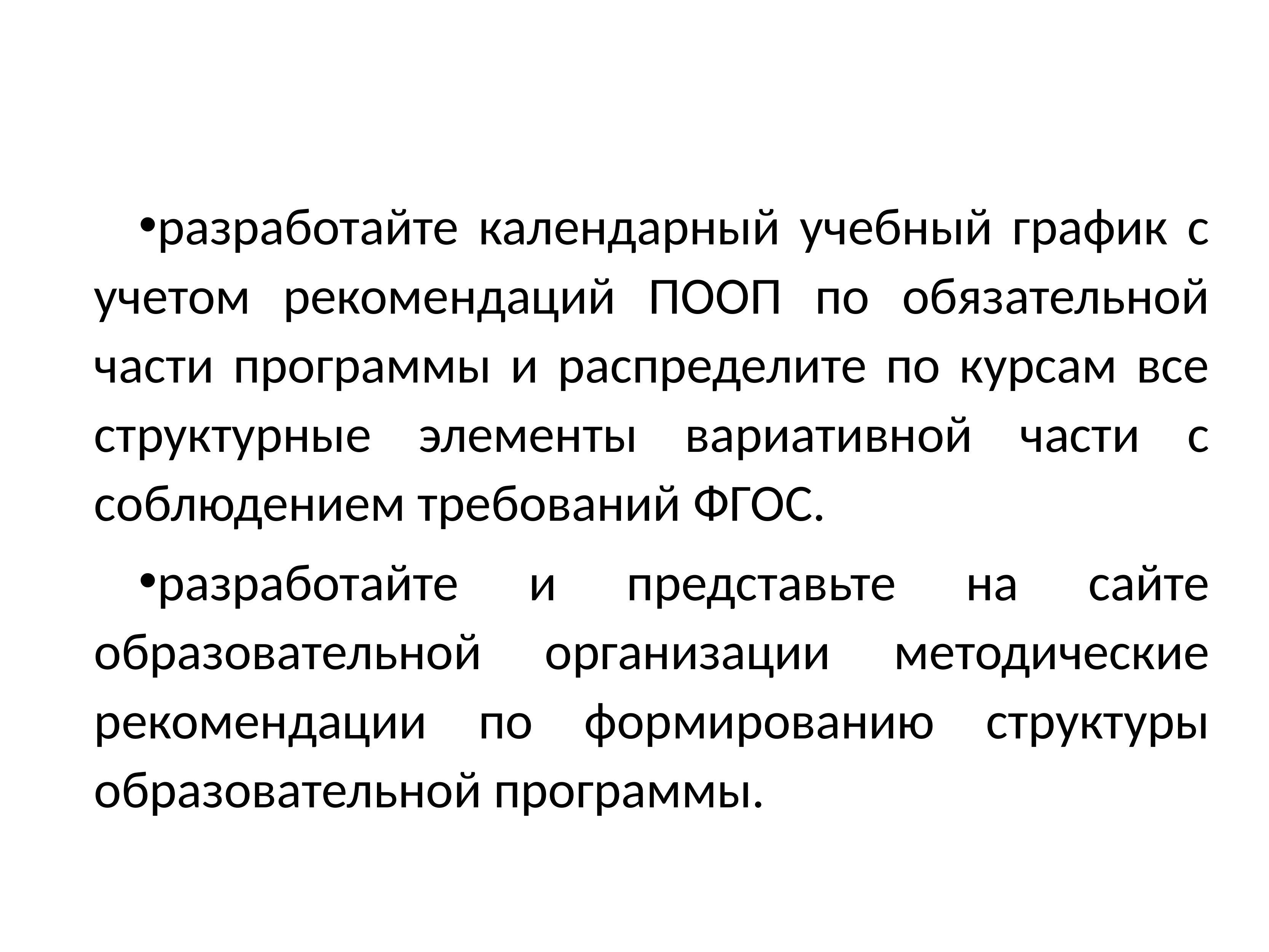

разработайте календарный учебный график с учетом рекомендаций ПООП по обязательной части программы и распределите по курсам все структурные элементы вариативной части с соблюдением требований ФГОС.
разработайте и представьте на сайте образовательной организации методические рекомендации по формированию структуры образовательной программы.